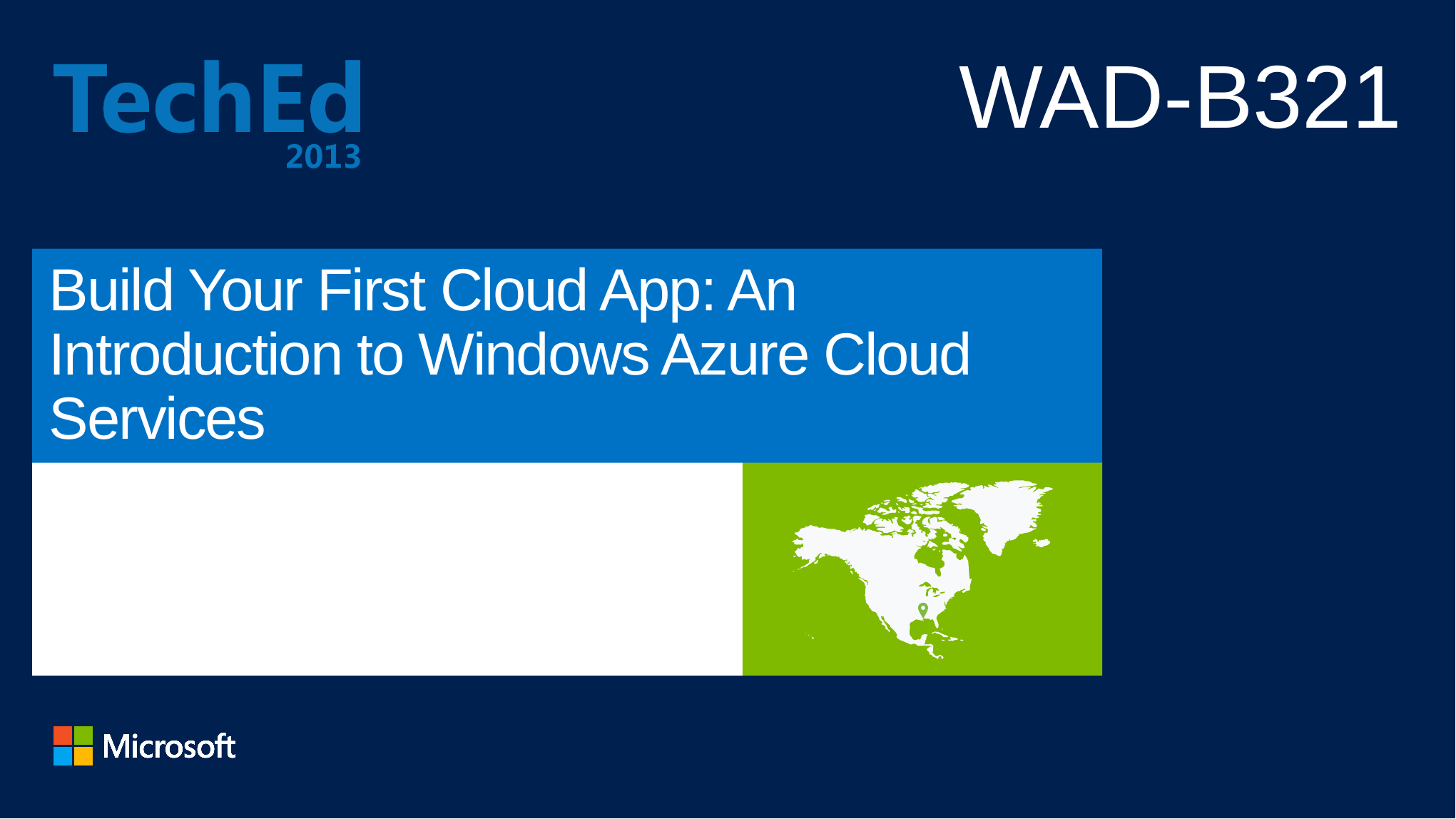

WAD-B321
# Build Your First Cloud App: An Introduction to Windows Azure Cloud Services
Craig Kitterman
Sr. Product Manager
Windows Azure